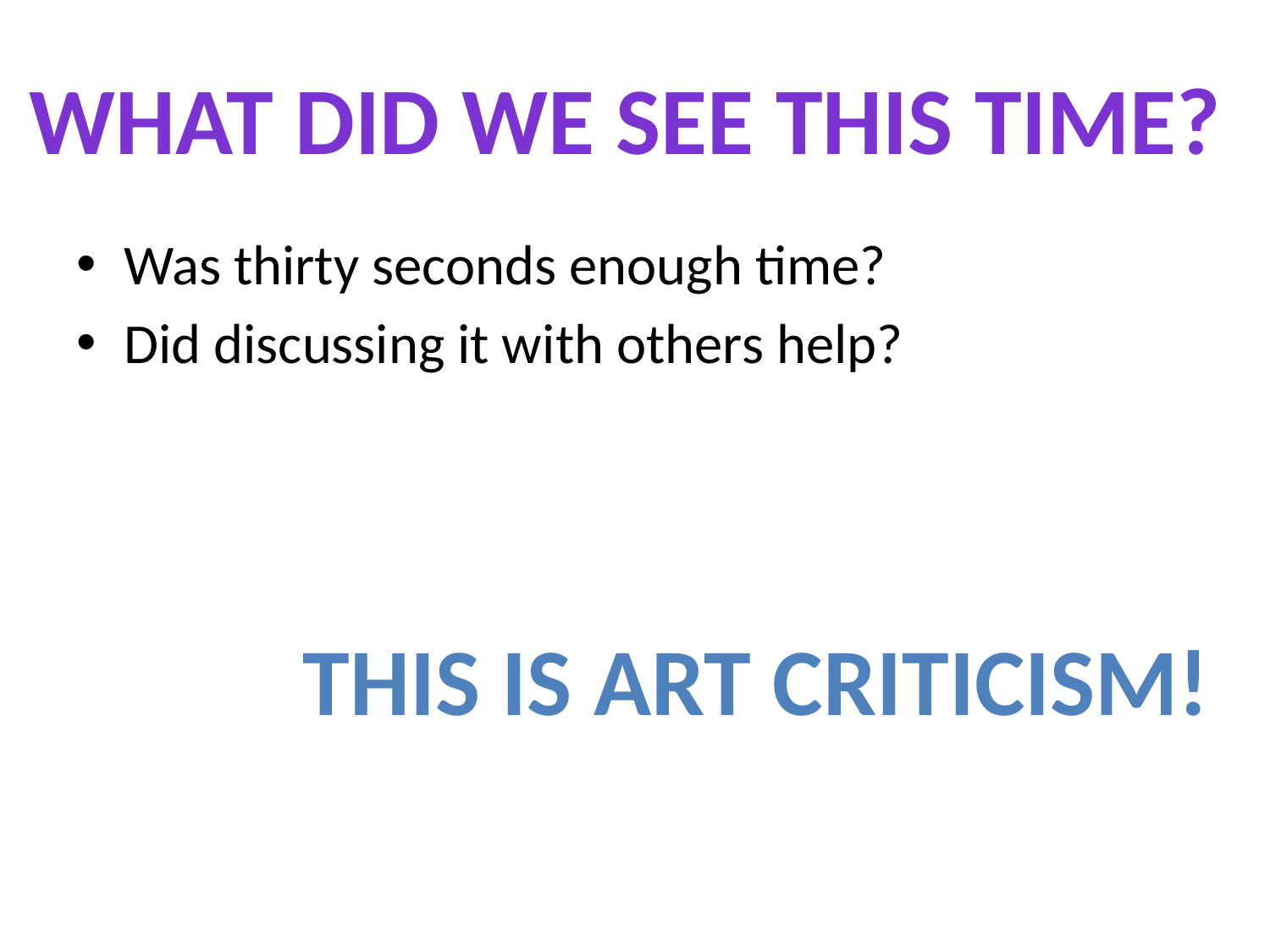

What did we see this time?
Was thirty seconds enough time?
Did discussing it with others help?
This is art criticism!